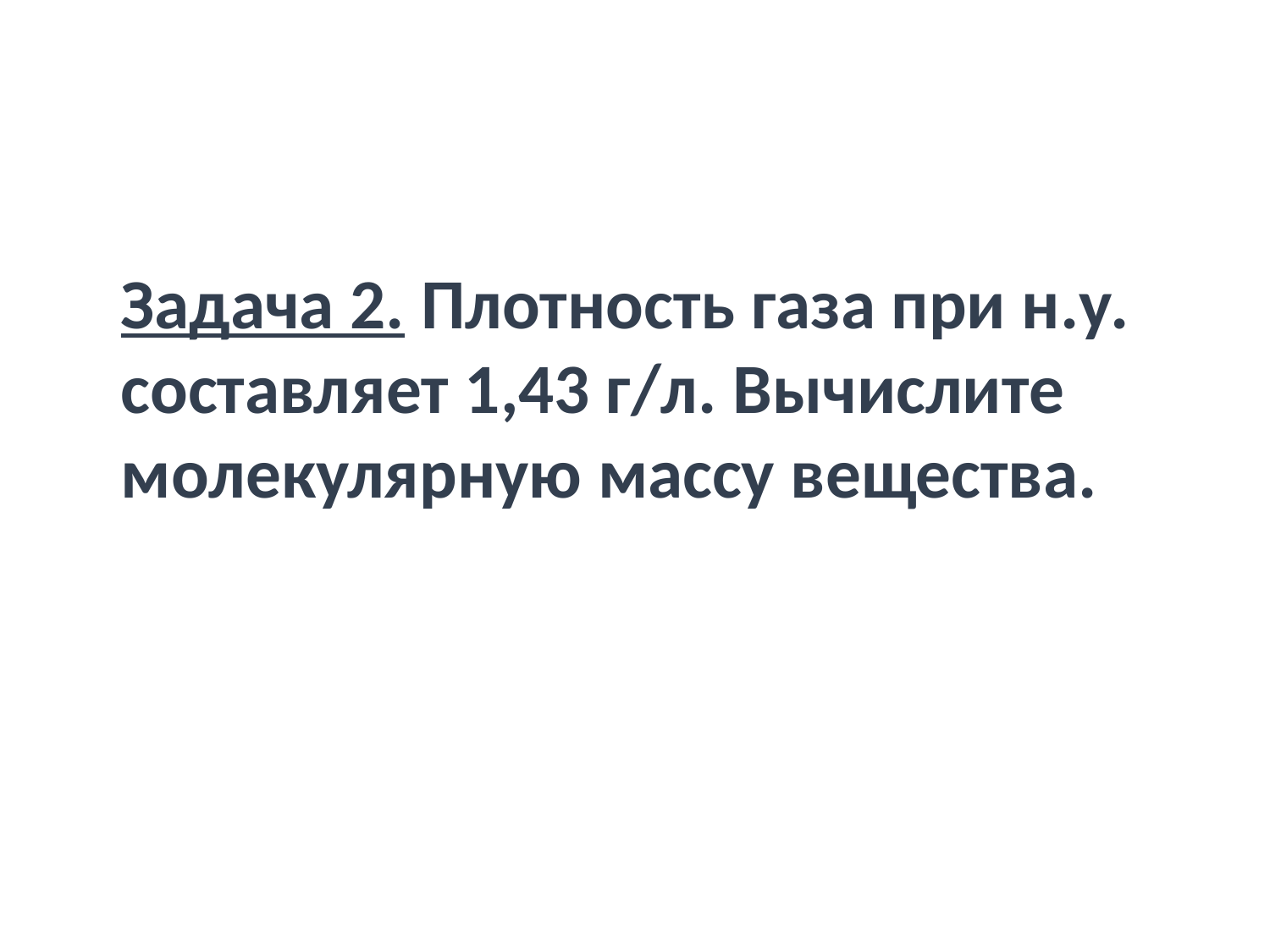

Задача 2. Плотность газа при н.у. составляет 1,43 г/л. Вычислите молекулярную массу вещества.